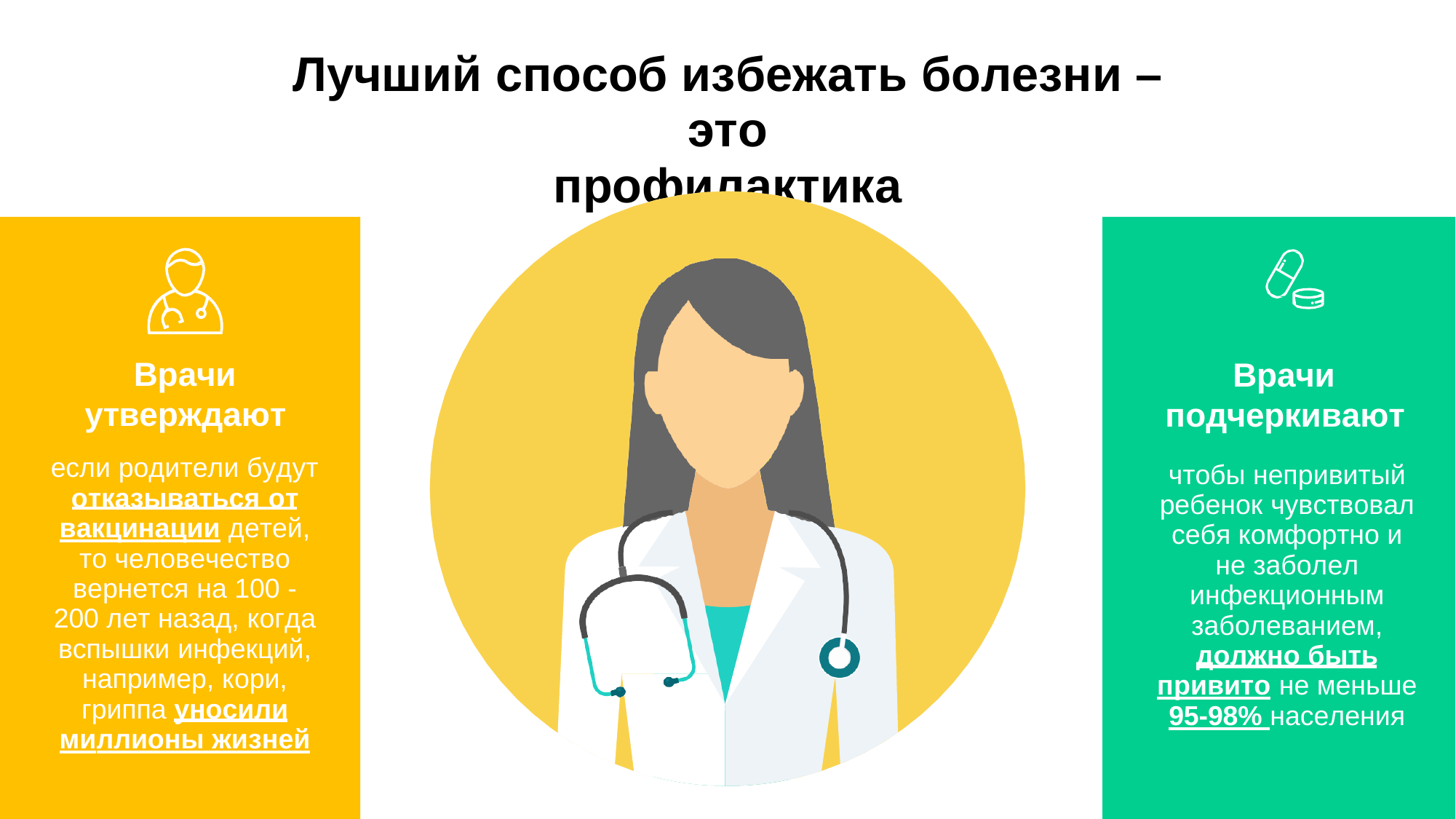

Лучший способ избежать болезни – это
профилактика

Врачи
утверждают
если родители будут отказываться от вакцинации детей, то человечество вернется на 100 - 200 лет назад, когда вспышки инфекций, например, кори, гриппа уносили миллионы жизней
Врачи подчеркивают
чтобы непривитый ребенок чувствовал себя комфортно и не заболел инфекционным заболеванием, должно быть привито не меньше 95-98% населения